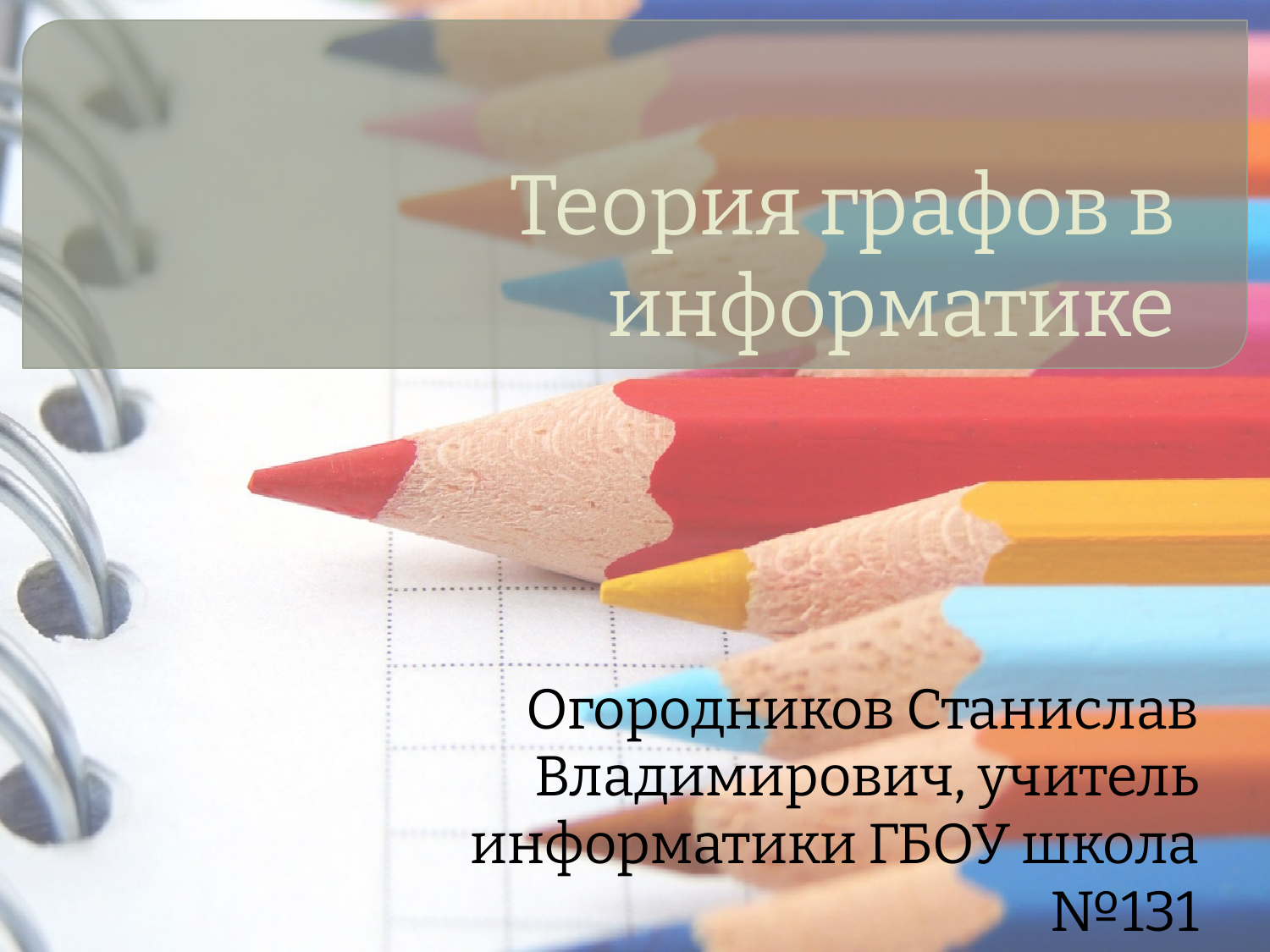

# Теория графов в информатике
Огородников Станислав Владимирович, учитель информатики ГБОУ школа №131